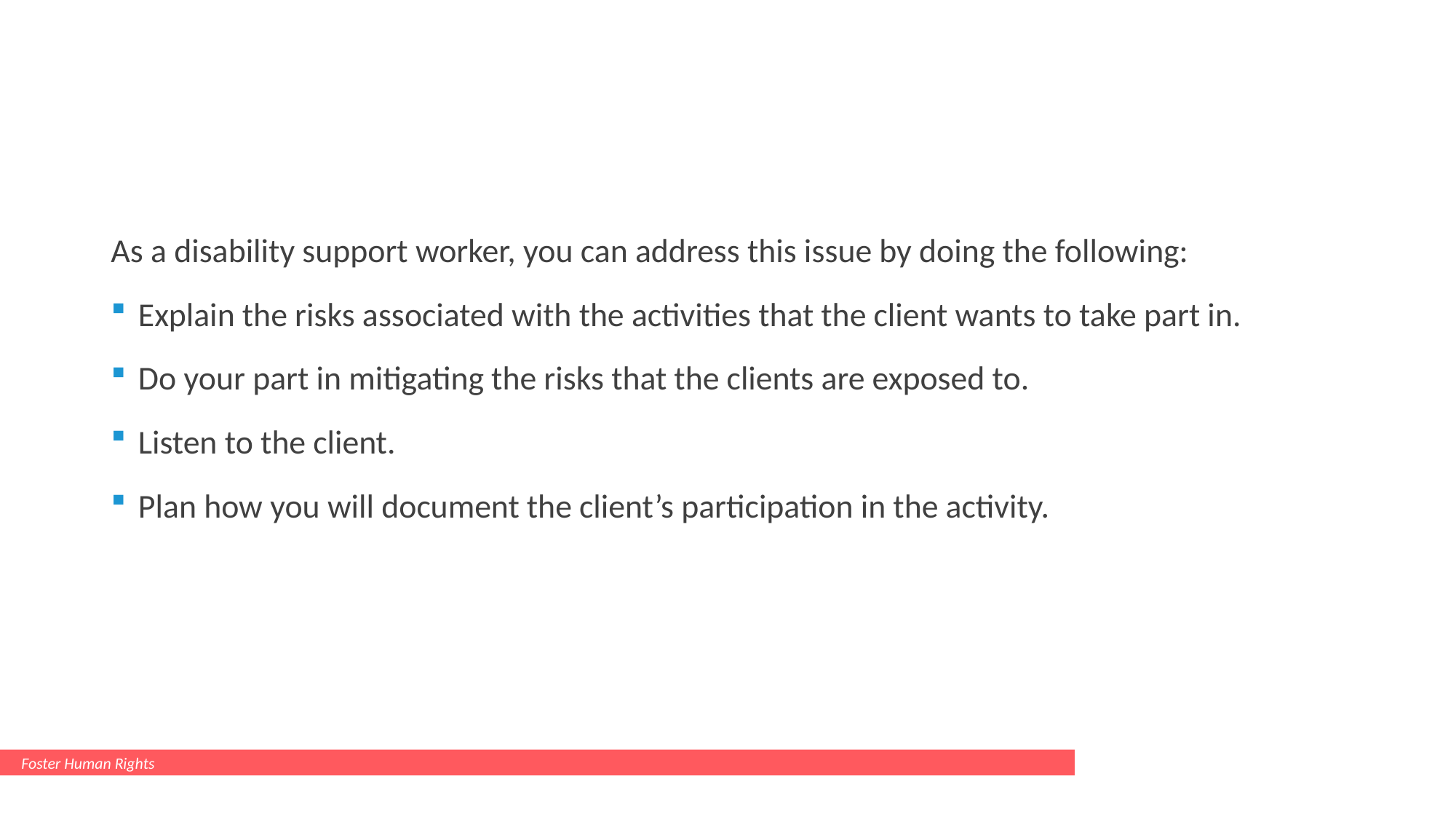

#
As a disability support worker, you can address this issue by doing the following:
Explain the risks associated with the activities that the client wants to take part in.
Do your part in mitigating the risks that the clients are exposed to.
Listen to the client.
Plan how you will document the client’s participation in the activity.
Foster Human Rights